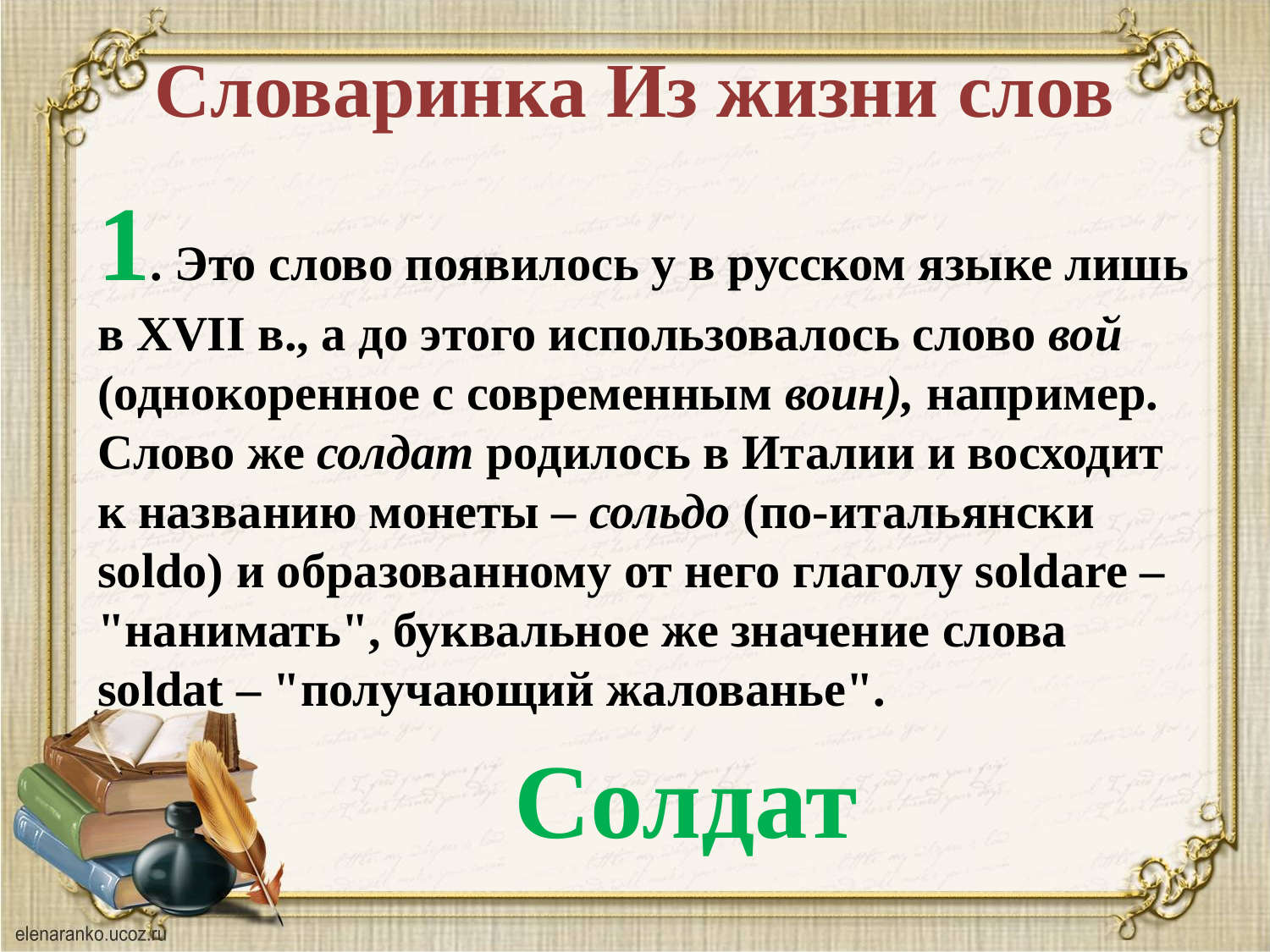

# Словаринка Из жизни слов
1. Это слово появилось у в русском языке лишь в XVII в., а до этого использовалось слово вой (однокоренное с современным воин), например. Слово же солдат родилось в Италии и восходит к названию монеты – сольдо (по-итальянски soldo) и образованному от него глаголу soldare – "нанимать", буквальное же значение слова soldat – "получающий жалованье".

Солдат